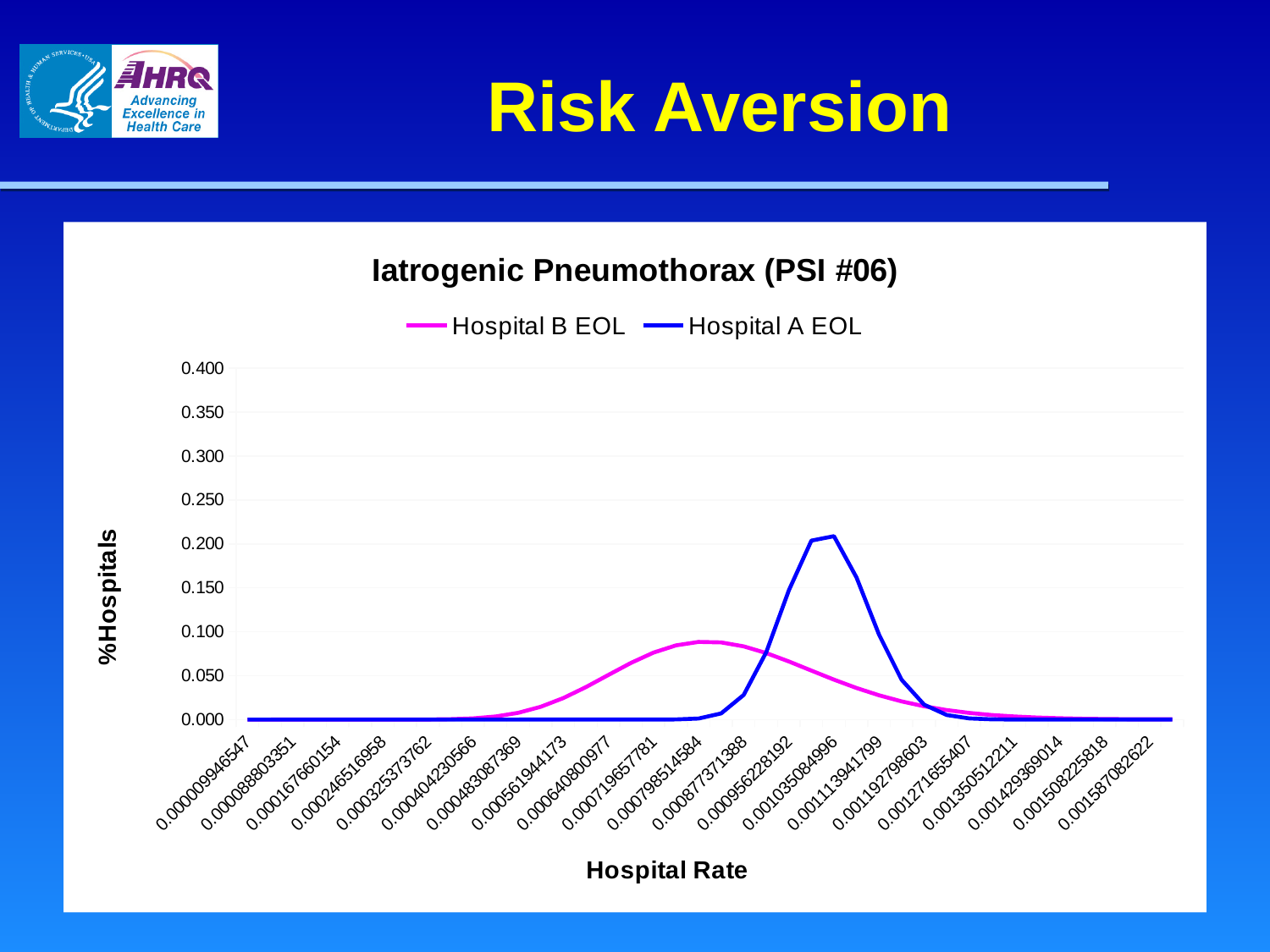

# Risk Aversion

### Chart: Iatrogenic Pneumothorax (PSI #06)

| Category | Hospital B EOL | Hospital A EOL |
|---|---|---|
|  | 1.57045311017534e-33 | 3.34312513742064e-302 |
|  | 3.70286778515354e-19 | 7.6525139759719e-173 |
|  | 3.72117175319743e-14 | 1.69015368478202e-127 |
|  | 3.52051500619071e-11 | 2.52663046031953e-100 |
|  | 4.01758860130365e-09 | 2.28648680211707e-81 |
|  | 1.35405031752957e-07 | 4.06052959957159e-67 |
|  | 2.05612090102378e-06 | 6.35962416967016e-56 |
|  | 1.77942920216321e-05 | 7.15917194902644e-47 |
|  | 0.000101451704355113 | 2.08431361348043e-39 |
|  | 0.000419321999935184 | 3.63280305272901e-33 |
|  | 0.00134279274023228 | 6.77127323402039e-28 |
|  | 0.00349524981931907 | 2.04996963416288e-23 |
|  | 0.0076642458767263 | 1.37587003539711e-19 |
|  | 0.0145490457276009 | 2.59690111528649e-16 |
|  | 0.0244244547344311 | 1.66002232885336e-13 |
|  | 0.0368804394570492 | 4.16685880694185e-11 |
|  | 0.0507796838210225 | 4.62870077878862e-09 |
|  | 0.0644723711034016 | 2.50929088047614e-07 |
|  | 0.0761871656407058 | 7.19839820811354e-06 |
|  | 0.0844494900224356 | 0.000116919346110254 |
|  | 0.0883856361265217 | 0.00113835809705828 |
|  | 0.0878372392443595 | 0.006974351609428 |
|  | 0.0832894364374949 | 0.0280333166980653 |
|  | 0.0756723257100988 | 0.0766445703108048 |
|  | 0.0661163029950164 | 0.147104456920803 |
|  | 0.0557311142057458 | 0.203779865617993 |
|  | 0.0454499551133101 | 0.208815403290716 |
|  | 0.0359505199345198 | 0.161783797101845 |
|  | 0.0276428718739116 | 0.0966482941788185 |
|  | 0.0207030893419285 | 0.0453102852153842 |
|  | 0.0151300413576163 | 0.0169378243928154 |
|  | 0.0108068804101227 | 0.00512203894921537 |
|  | 0.00755528397254424 | 0.0012695493106134 |
|  | 0.00517687615955387 | 0.000261019074061952 |
|  | 0.00348077222348375 | 4.50048614017984e-05 |
|  | 0.00229907347347358 | 6.57299326745076e-06 |
|  | 0.00149326730069055 | 8.20693699554731e-07 |
|  | 0.000954622011988482 | 8.83472897061921e-08 |
|  | 0.000601179411703012 | 8.26407653420347e-09 |
|  | 0.000373246835633334 | 6.76584566150496e-10 |
|  | 0.000228624192564642 | 4.88069584747564e-11 |
|  | 0.000335939149718412 | 3.30913074719774e-12 |